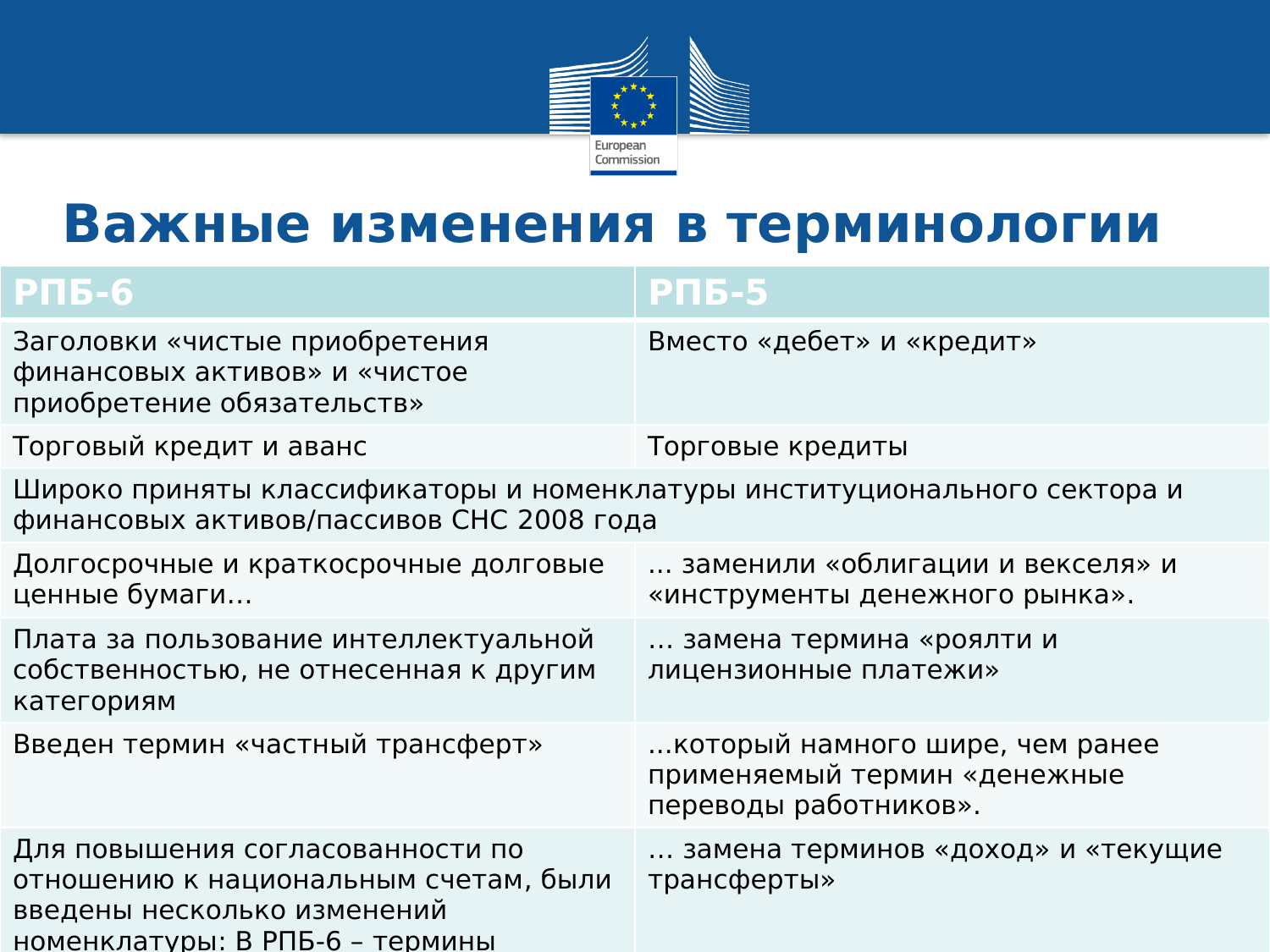

# Важные изменения в терминологии
| РПБ-6 | РПБ-5 |
| --- | --- |
| Заголовки «чистые приобретения финансовых активов» и «чистое приобретение обязательств» | Вместо «дебет» и «кредит» |
| Торговый кредит и аванс | Торговые кредиты |
| Широко приняты классификаторы и номенклатуры институционального сектора и финансовых активов/пассивов СНС 2008 года |  |
| Долгосрочные и краткосрочные долговые ценные бумаги… | ... заменили «облигации и векселя» и «инструменты денежного рынка». |
| Плата за пользование интеллектуальной собственностью, не отнесенная к другим категориям | … замена термина «роялти и лицензионные платежи» |
| Введен термин «частный трансферт» | ...который намного шире, чем ранее применяемый термин «денежные переводы работников». |
| Для повышения согласованности по отношению к национальным счетам, были введены несколько изменений номенклатуры: В РПБ-6 – термины «первичный доход» и «вторичный доход». | … замена терминов «доход» и «текущие трансферты» |
8